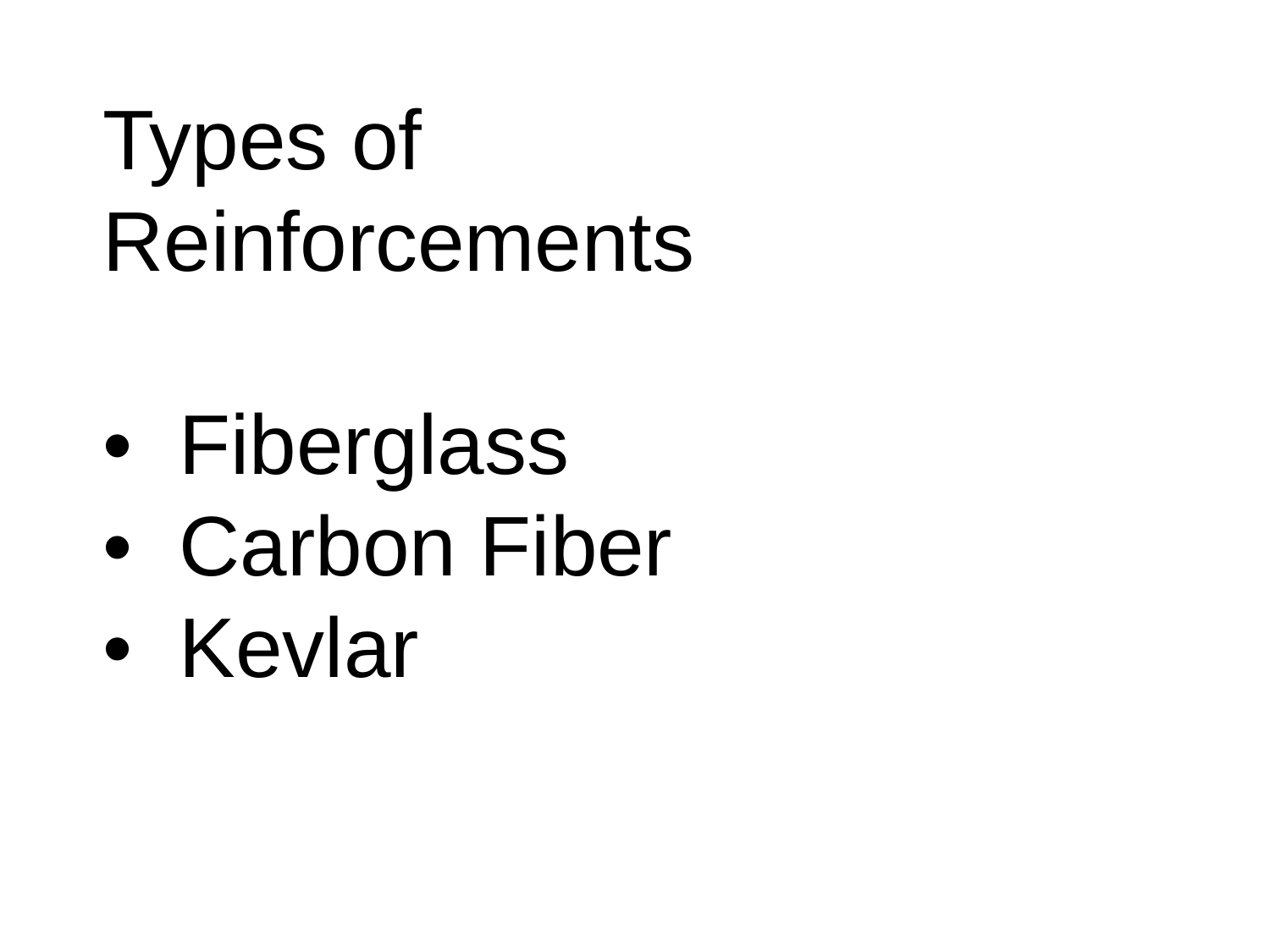

Types of
Reinforcements

•  Fiberglass
•  Carbon Fiber
•  Kevlar